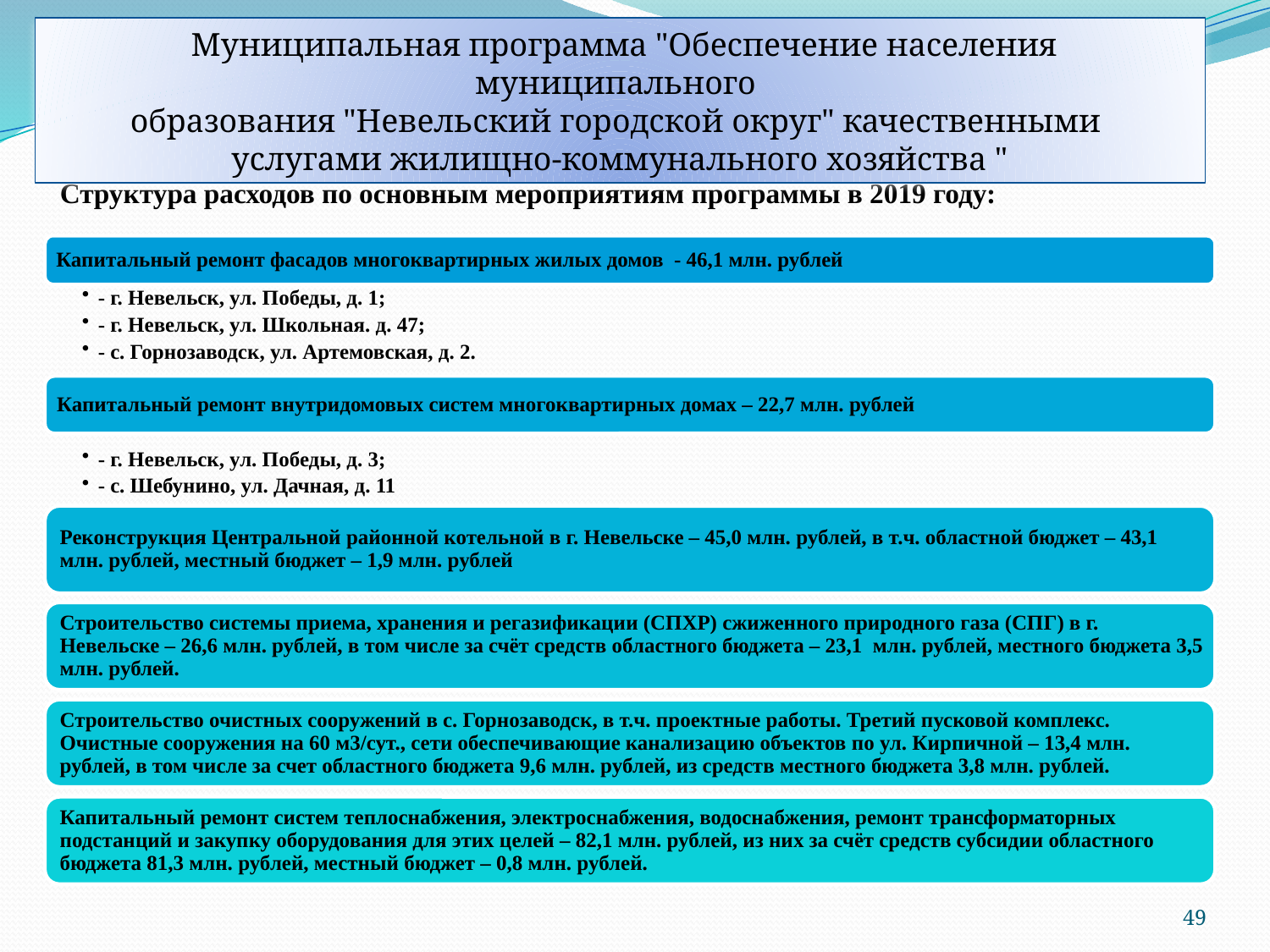

Муниципальная программа "Обеспечение населения муниципального
образования "Невельский городской округ" качественными
услугами жилищно-коммунального хозяйства "
Структура расходов по основным мероприятиям программы в 2019 году:
Капитальный ремонт фасадов многоквартирных жилых домов  - 46,1 млн. рублей
- г. Невельск, ул. Победы, д. 1;
- г. Невельск, ул. Школьная. д. 47;
- с. Горнозаводск, ул. Артемовская, д. 2.
Капитальный ремонт внутридомовых систем многоквартирных домах – 22,7 млн. рублей
- г. Невельск, ул. Победы, д. 3;
- с. Шебунино, ул. Дачная, д. 11
Реконструкция Центральной районной котельной в г. Невельске – 45,0 млн. рублей, в т.ч. областной бюджет – 43,1 млн. рублей, местный бюджет – 1,9 млн. рублей

Строительство системы приема, хранения и регазификации (СПХР) сжиженного природного газа (СПГ) в г. Невельске – 26,6 млн. рублей, в том числе за счёт средств областного бюджета – 23,1  млн. рублей, местного бюджета 3,5 млн. рублей.
Строительство очистных сооружений в с. Горнозаводск, в т.ч. проектные работы. Третий пусковой комплекс. Очистные сооружения на 60 м3/сут., сети обеспечивающие канализацию объектов по ул. Кирпичной – 13,4 млн. рублей, в том числе за счет областного бюджета 9,6 млн. рублей, из средств местного бюджета 3,8 млн. рублей.
Капитальный ремонт систем теплоснабжения, электроснабжения, водоснабжения, ремонт трансформаторных подстанций и закупку оборудования для этих целей – 82,1 млн. рублей, из них за счёт средств субсидии областного бюджета 81,3 млн. рублей, местный бюджет – 0,8 млн. рублей.
49